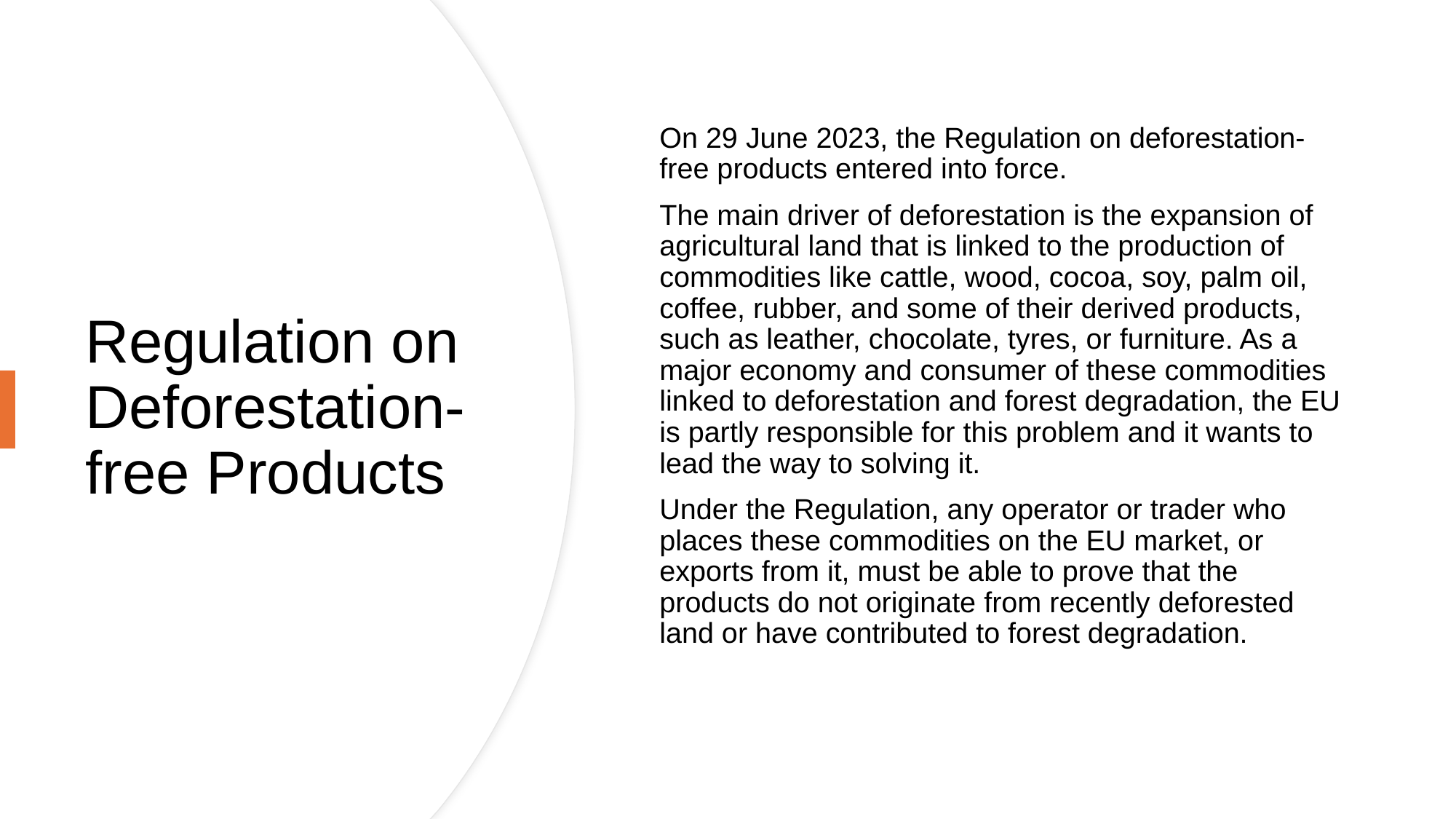

On 29 June 2023, the Regulation on deforestation-free products entered into force.
The main driver of deforestation is the expansion of agricultural land that is linked to the production of commodities like cattle, wood, cocoa, soy, palm oil, coffee, rubber, and some of their derived products, such as leather, chocolate, tyres, or furniture. As a major economy and consumer of these commodities linked to deforestation and forest degradation, the EU is partly responsible for this problem and it wants to lead the way to solving it.
Under the Regulation, any operator or trader who places these commodities on the EU market, or exports from it, must be able to prove that the products do not originate from recently deforested land or have contributed to forest degradation.

# Regulation on Deforestation-free Products